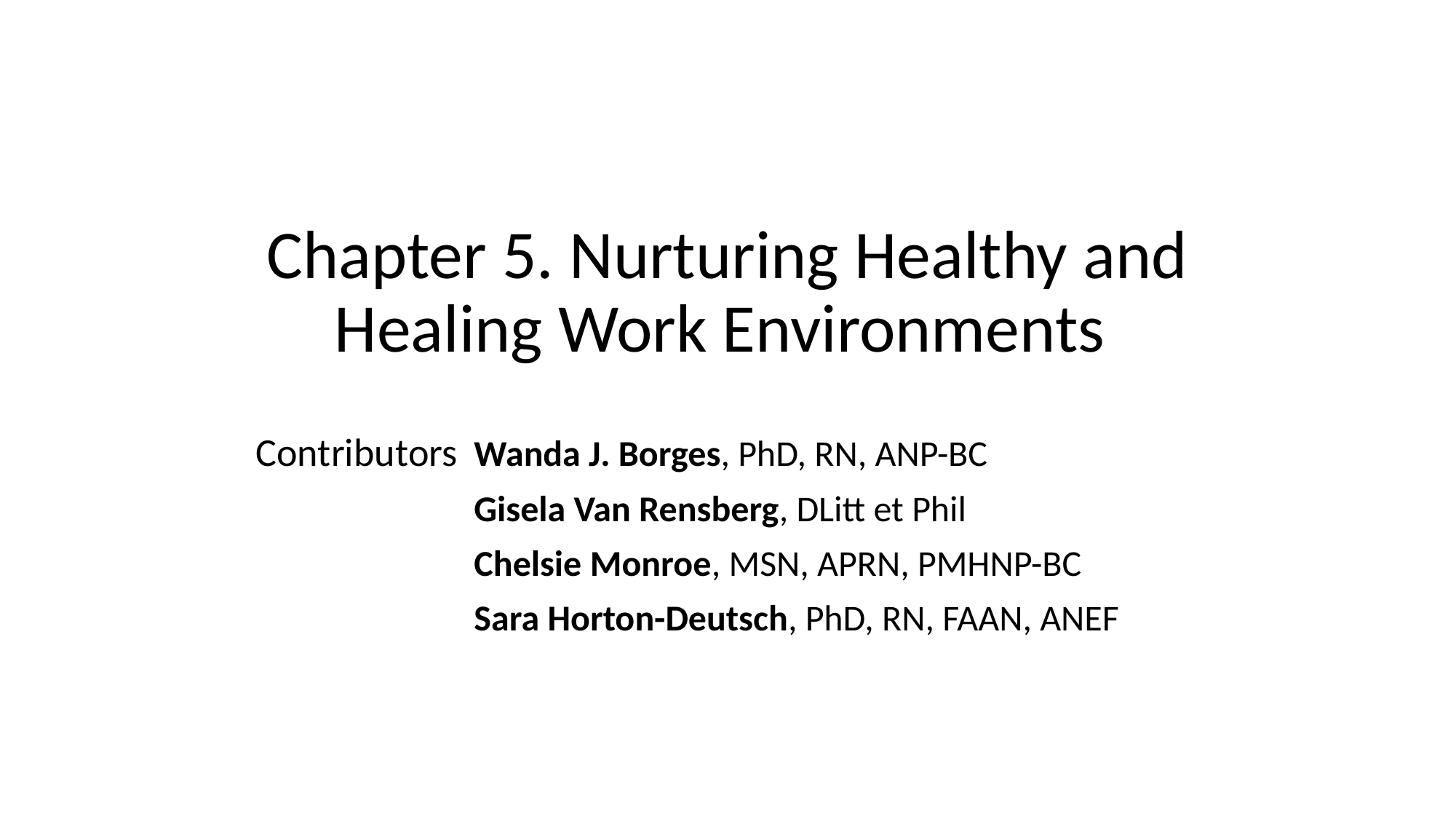

# Chapter 5. Nurturing Healthy and Healing Work Environments
Contributors	Wanda J. Borges, PhD, RN, ANP-BC
		Gisela Van Rensberg, DLitt et Phil
		Chelsie Monroe, MSN, APRN, PMHNP-BC
		Sara Horton-Deutsch, PhD, RN, FAAN, ANEF